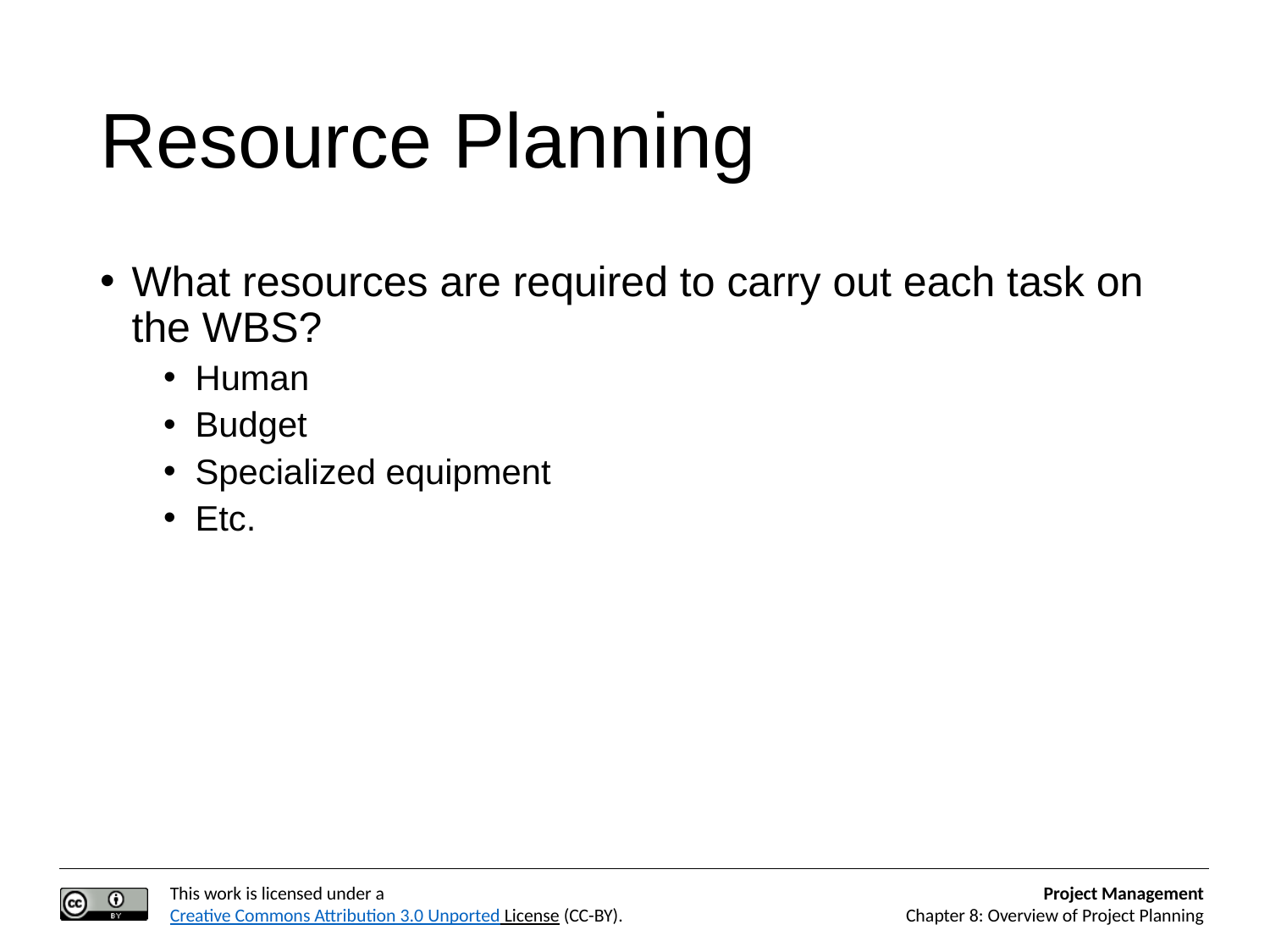

# Resource Planning
What resources are required to carry out each task on the WBS?
Human
Budget
Specialized equipment
Etc.